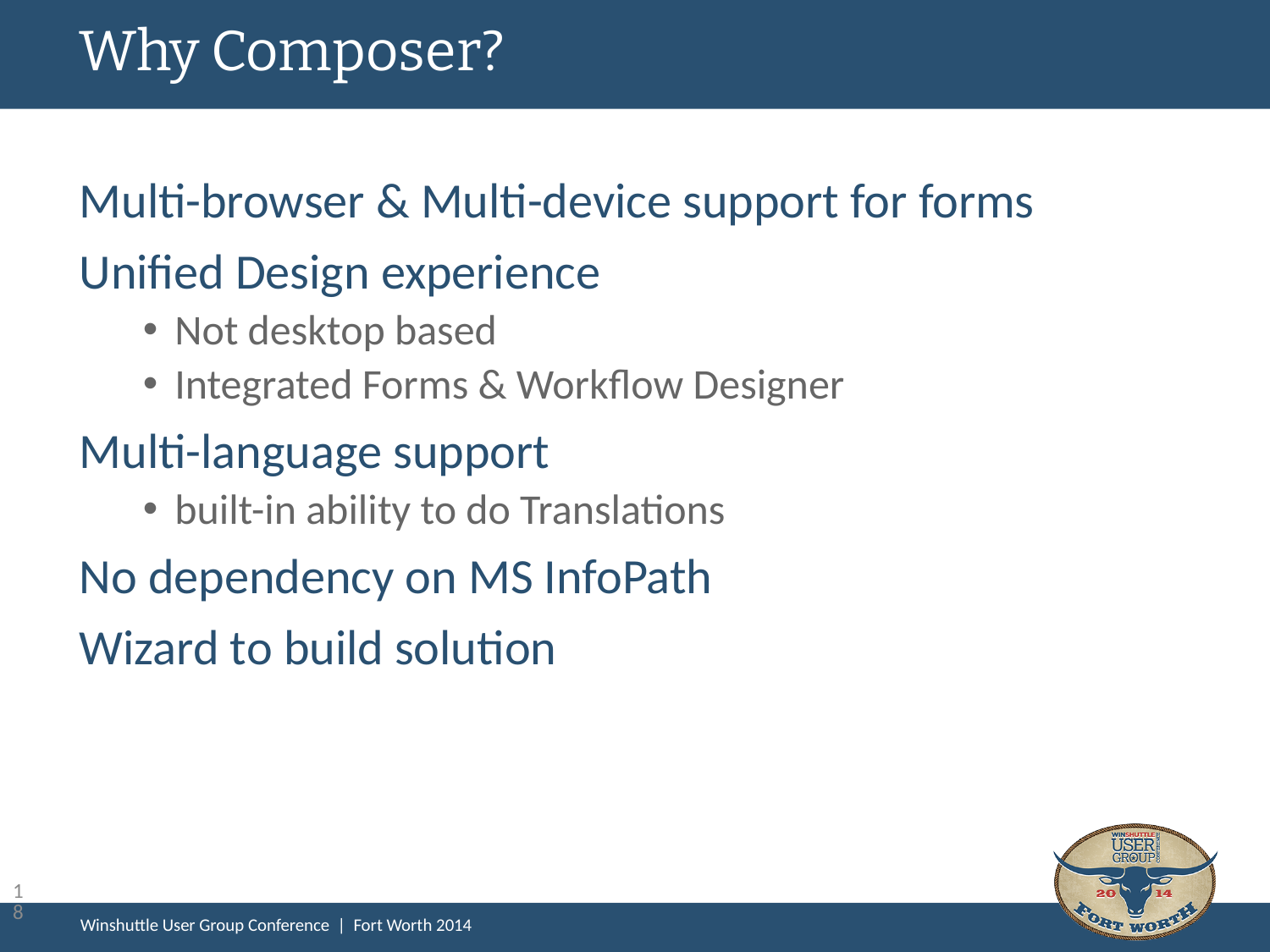

# Why Composer?
Multi-browser & Multi-device support for forms
Unified Design experience
Not desktop based
Integrated Forms & Workflow Designer
Multi-language support
built-in ability to do Translations
No dependency on MS InfoPath
Wizard to build solution

18